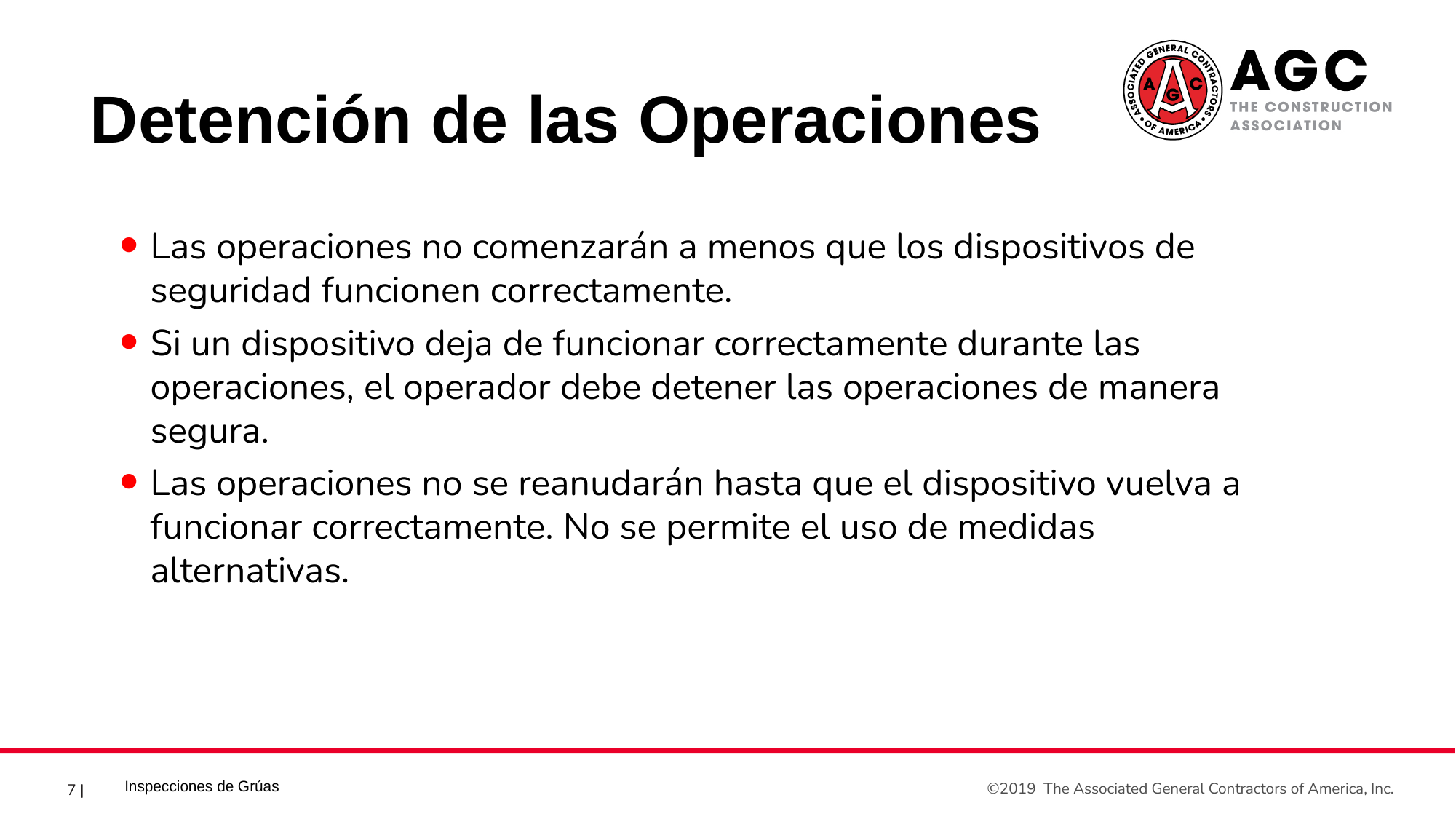

Detención de las Operaciones

Las operaciones no comenzarán a menos que los dispositivos de seguridad funcionen correctamente.
Si un dispositivo deja de funcionar correctamente durante las operaciones, el operador debe detener las operaciones de manera segura.
Las operaciones no se reanudarán hasta que el dispositivo vuelva a funcionar correctamente. No se permite el uso de medidas alternativas.
Inspecciones de Grúas